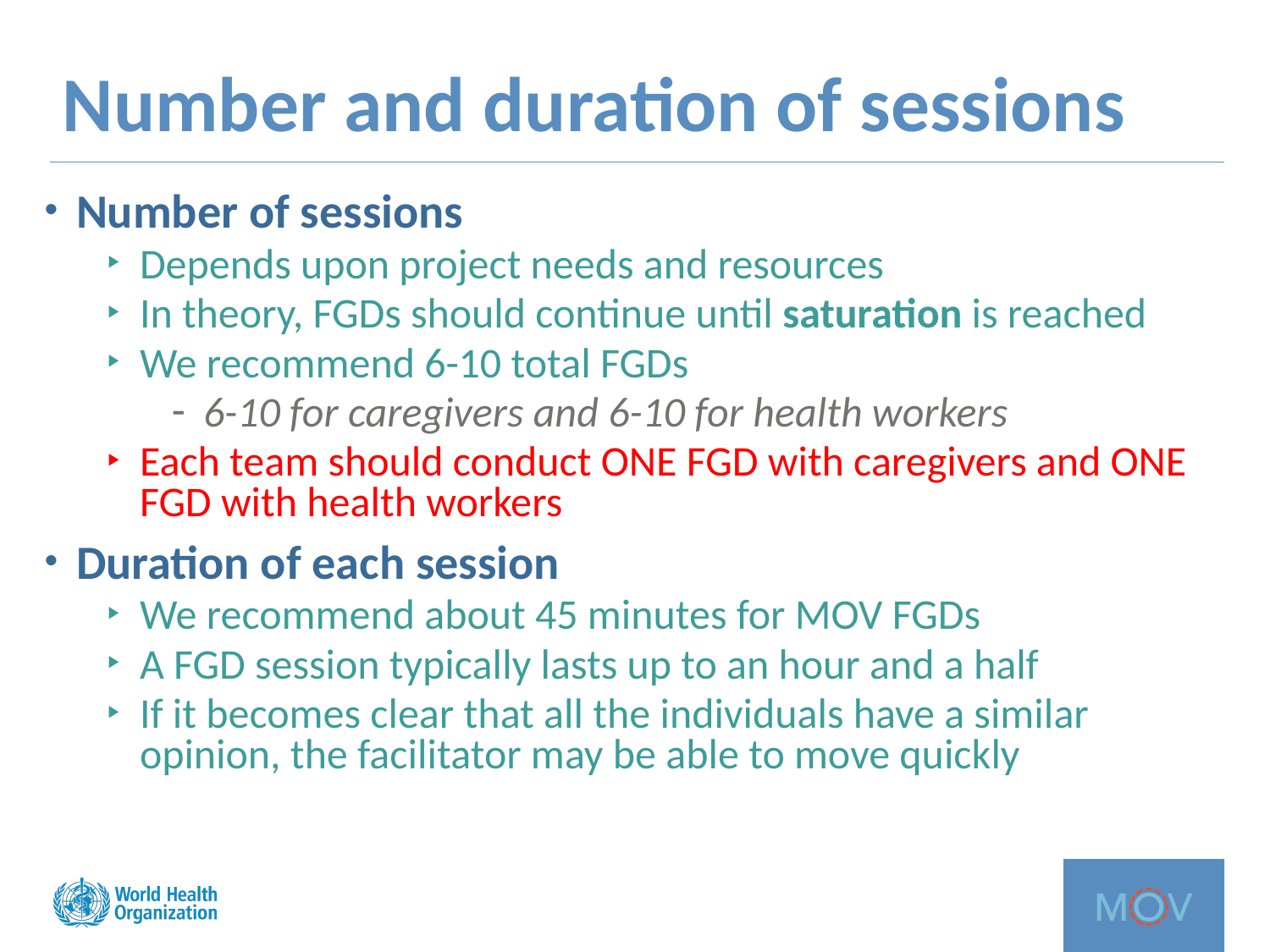

# Number and duration of sessions
Number of sessions
Depends upon project needs and resources
In theory, FGDs should continue until saturation is reached
We recommend 6-10 total FGDs
6-10 for caregivers and 6-10 for health workers
Each team should conduct ONE FGD with caregivers and ONE FGD with health workers
Duration of each session
We recommend about 45 minutes for MOV FGDs
A FGD session typically lasts up to an hour and a half
If it becomes clear that all the individuals have a similar opinion, the facilitator may be able to move quickly